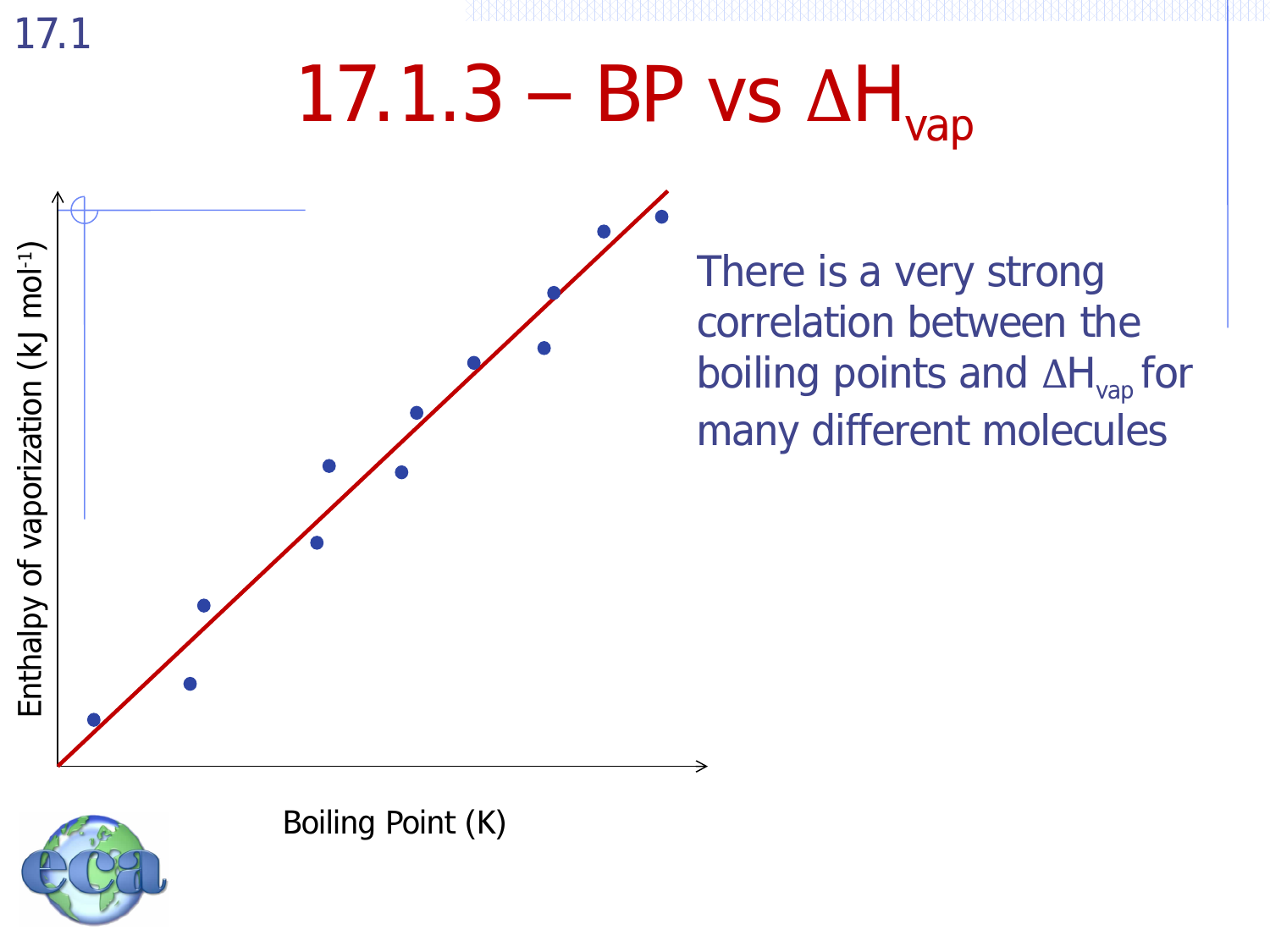

# 17.1.3 – BP vs ∆Hvap

There is a very strong correlation between the boiling points and ∆Hvap for many different molecules

Enthalpy of vaporization (kJ mol-1)

Boiling Point (K)